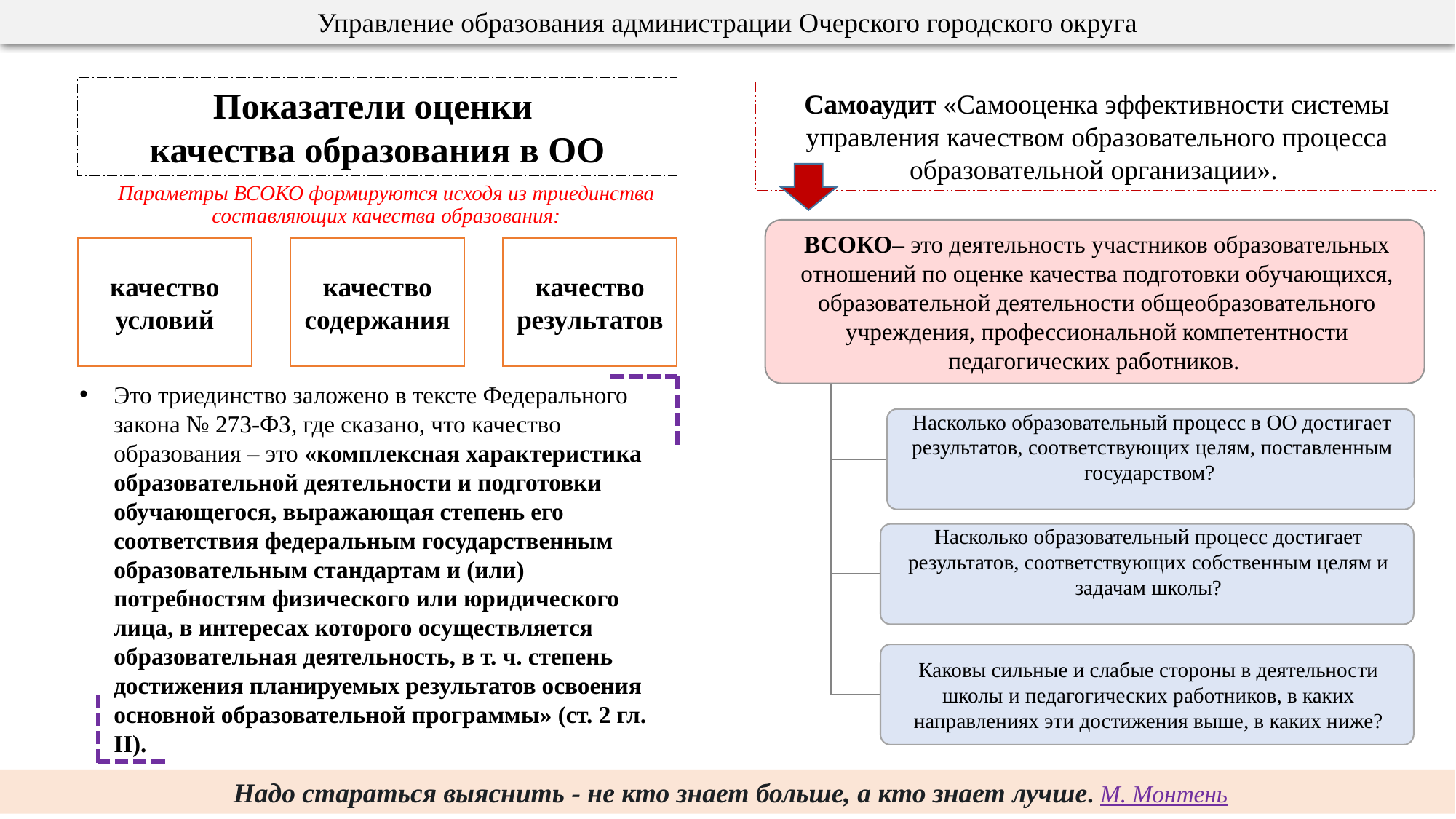

Управление образования администрации Очерского городского округа
Показатели оценки
качества образования в ОО
Самоаудит «Самооценка эффективности системы управления качеством образовательного процесса образовательной организации».
# Параметры ВСОКО формируются исходя из триединства составляющих качества образования:

ВСОКО– это деятельность участников образовательных
отношений по оценке качества подготовки обучающихся,
образовательной деятельности общеобразовательного
учреждения, профессиональной компетентности
педагогических работников.
Насколько образовательный процесс в ОО достигает результатов, соответствующих целям, поставленным государством?

Насколько образовательный процесс достигает результатов, соответствующих собственным целям и задачам школы?

Каковы сильные и слабые стороны в деятельности школы и педагогических работников, в каких направлениях эти достижения выше, в каких ниже?
качество условий
качество результатов
качество содержания
Это триединство заложено в тексте Федерального закона № 273-ФЗ, где сказано, что качество образования – это «комплексная характеристика образовательной деятельности и подготовки обучающегося, выражающая степень его соответствия федеральным государственным образовательным стандартам и (или) потребностям физического или юридического лица, в интересах которого осуществляется образовательная деятельность, в т. ч. степень достижения планируемых результатов освоения основной образовательной программы» (ст. 2 гл. II).
4
 Надо стараться выяснить - не кто знает больше, а кто знает лучше. М. Монтень